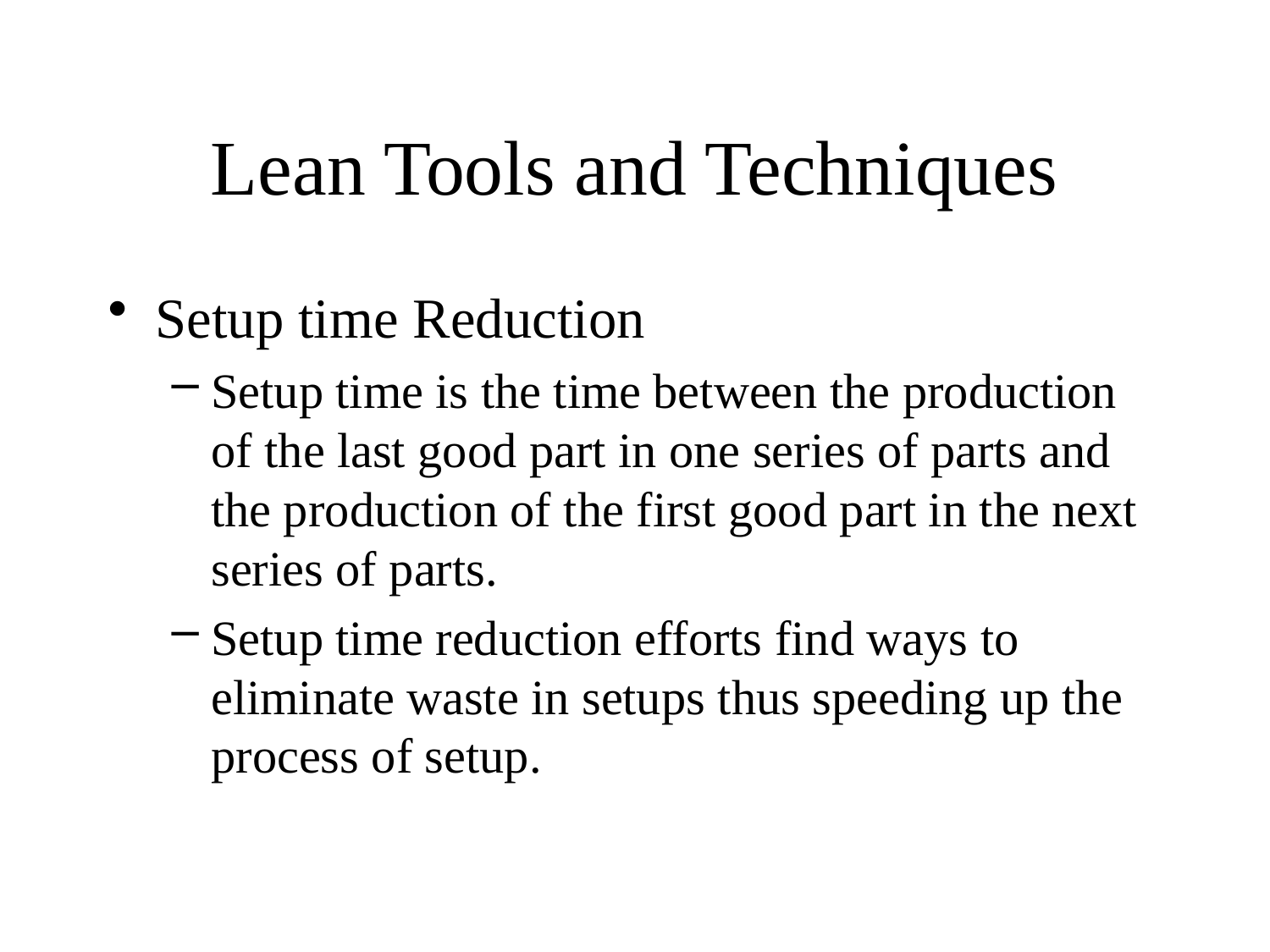

# Lean Tools and Techniques
Setup time Reduction
Setup time is the time between the production of the last good part in one series of parts and the production of the first good part in the next series of parts.
Setup time reduction efforts find ways to eliminate waste in setups thus speeding up the process of setup.